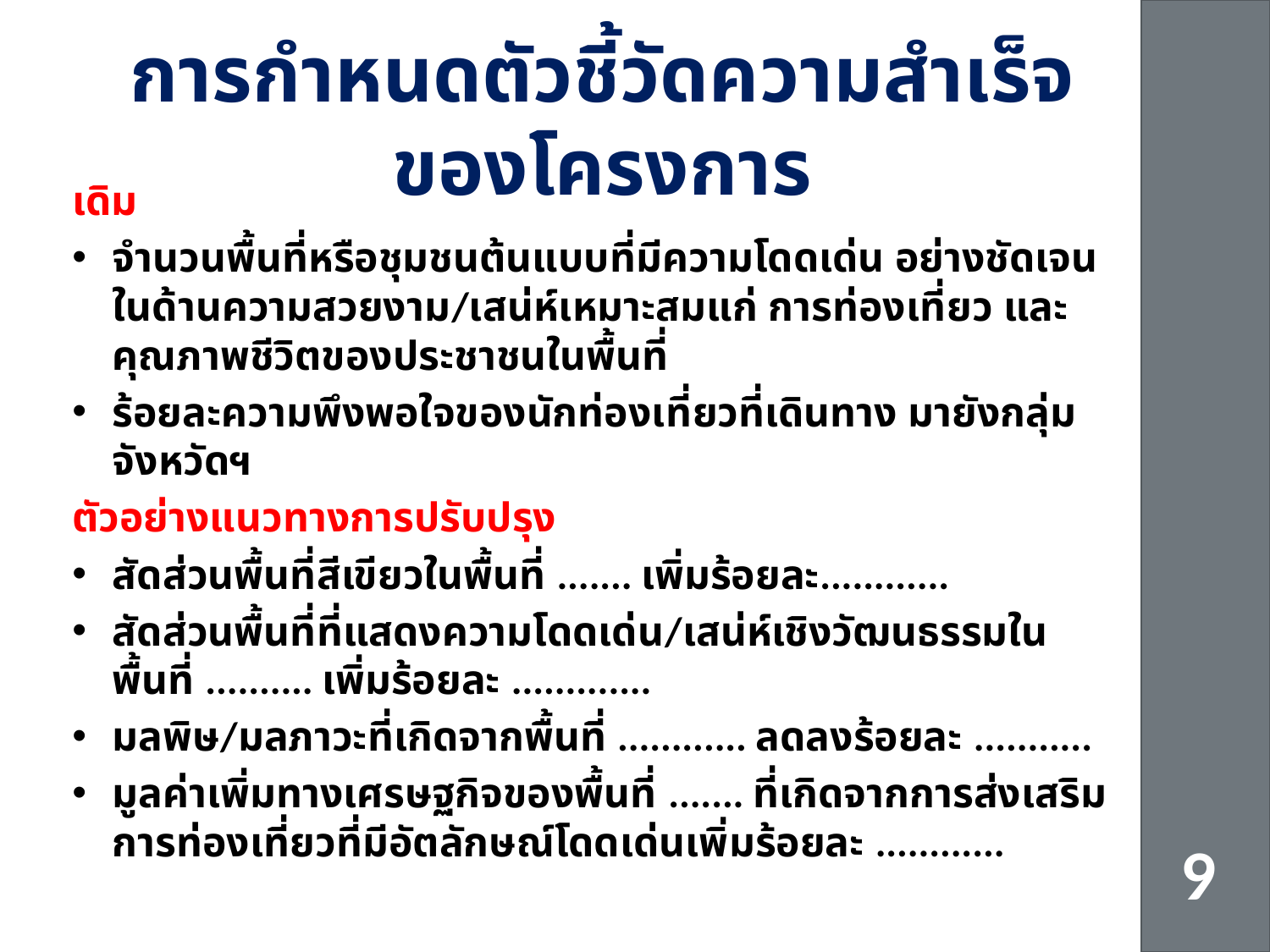

# การกำหนดตัวชี้วัดความสำเร็จของโครงการ
เดิม
จำนวนพื้นที่หรือชุมชนต้นแบบที่มีความโดดเด่น อย่างชัดเจนในด้านความสวยงาม/เสน่ห์เหมาะสมแก่ การท่องเที่ยว และคุณภาพชีวิตของประชาชนในพื้นที่
ร้อยละความพึงพอใจของนักท่องเที่ยวที่เดินทาง มายังกลุ่มจังหวัดฯ
ตัวอย่างแนวทางการปรับปรุง
สัดส่วนพื้นที่สีเขียวในพื้นที่ ....... เพิ่มร้อยละ............
สัดส่วนพื้นที่ที่แสดงความโดดเด่น/เสน่ห์เชิงวัฒนธรรมในพื้นที่ .......... เพิ่มร้อยละ .............
มลพิษ/มลภาวะที่เกิดจากพื้นที่ ............ ลดลงร้อยละ ...........
มูลค่าเพิ่มทางเศรษฐกิจของพื้นที่ ....... ที่เกิดจากการส่งเสริมการท่องเที่ยวที่มีอัตลักษณ์โดดเด่นเพิ่มร้อยละ ............

9
ร่ายยุทธศาสตร์การพัฒนากลุ่มจังหวัดภาคเหนือตอนบน ๑ (๒๕๕๗-๒๕๖๐)